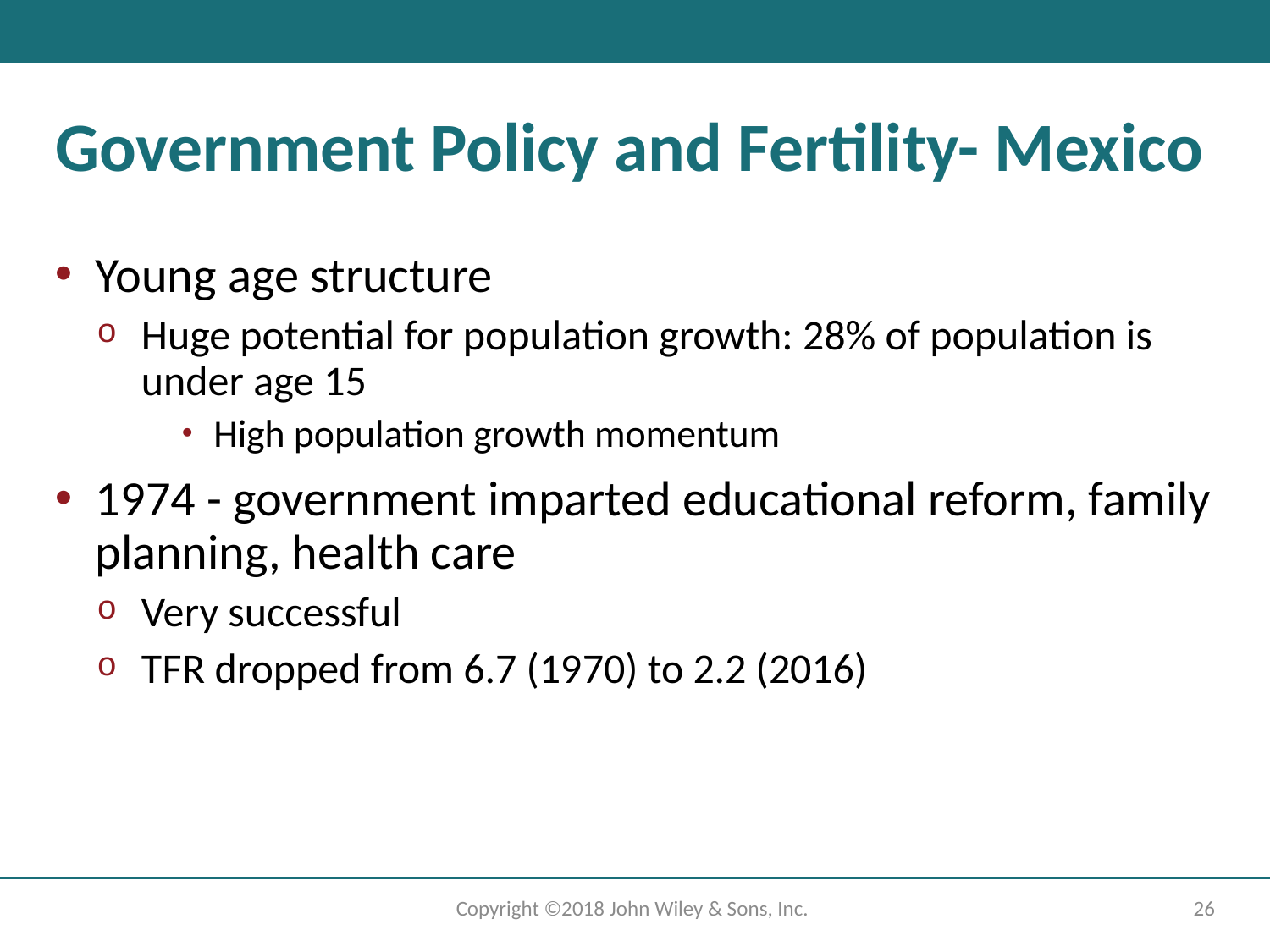

# Government Policy and Fertility- Mexico
Young age structure
Huge potential for population growth: 28% of population is under age 15
High population growth momentum
19 74 - government imparted educational reform, family planning, health care
Very successful
T F R dropped from 6.7 (19 70) to 2.2 (2016)
Copyright ©2018 John Wiley & Sons, Inc.
26